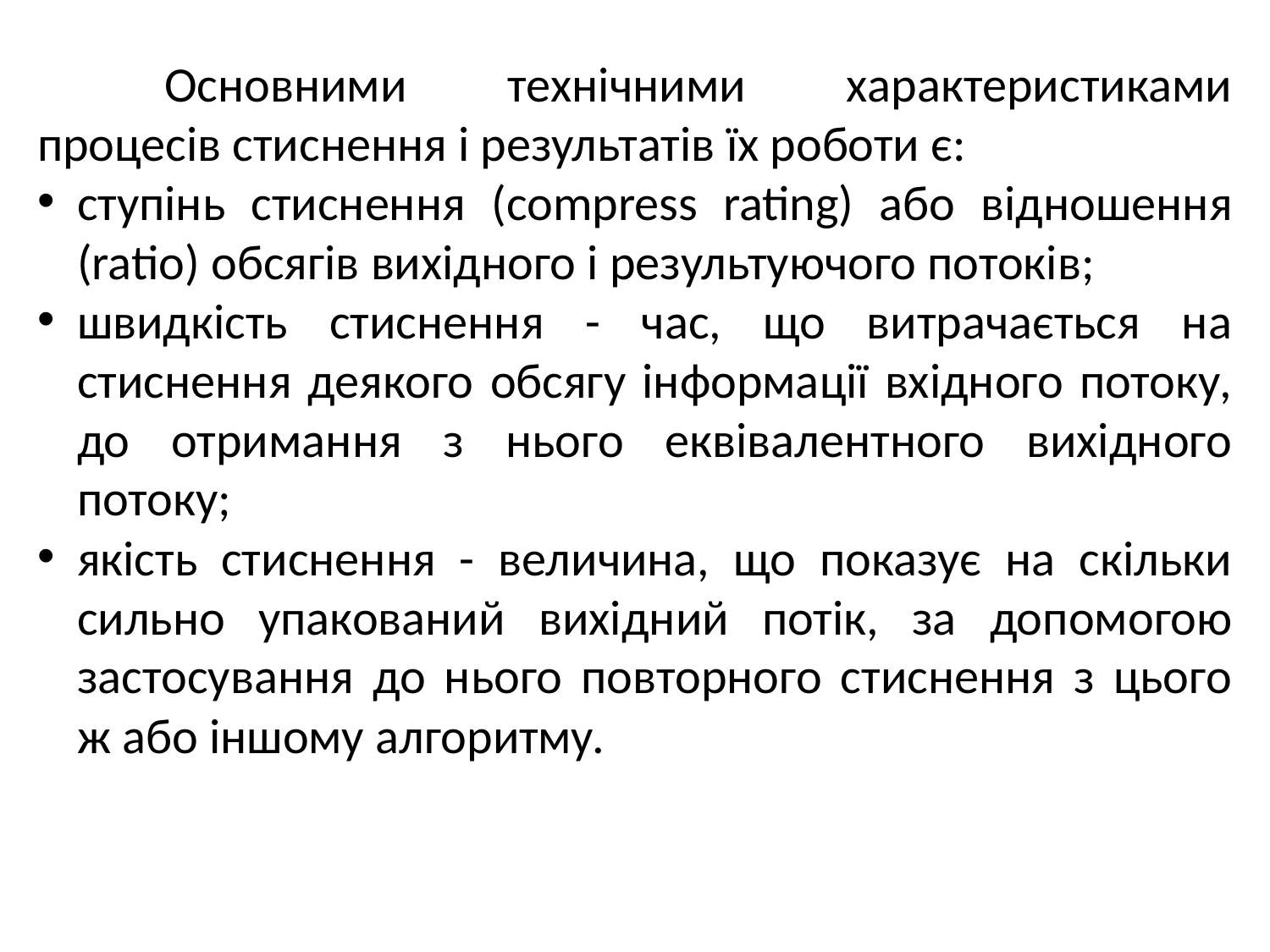

Основними технічними характеристиками процесів стиснення і результатів їх роботи є:
ступінь стиснення (compress rating) або відношення (ratio) обсягів вихідного і результуючого потоків;
швидкість стиснення - час, що витрачається на стиснення деякого обсягу інформації вхідного потоку, до отримання з нього еквівалентного вихідного потоку;
якість стиснення - величина, що показує на скільки сильно упакований вихідний потік, за допомогою застосування до нього повторного стиснення з цього ж або іншому алгоритму.